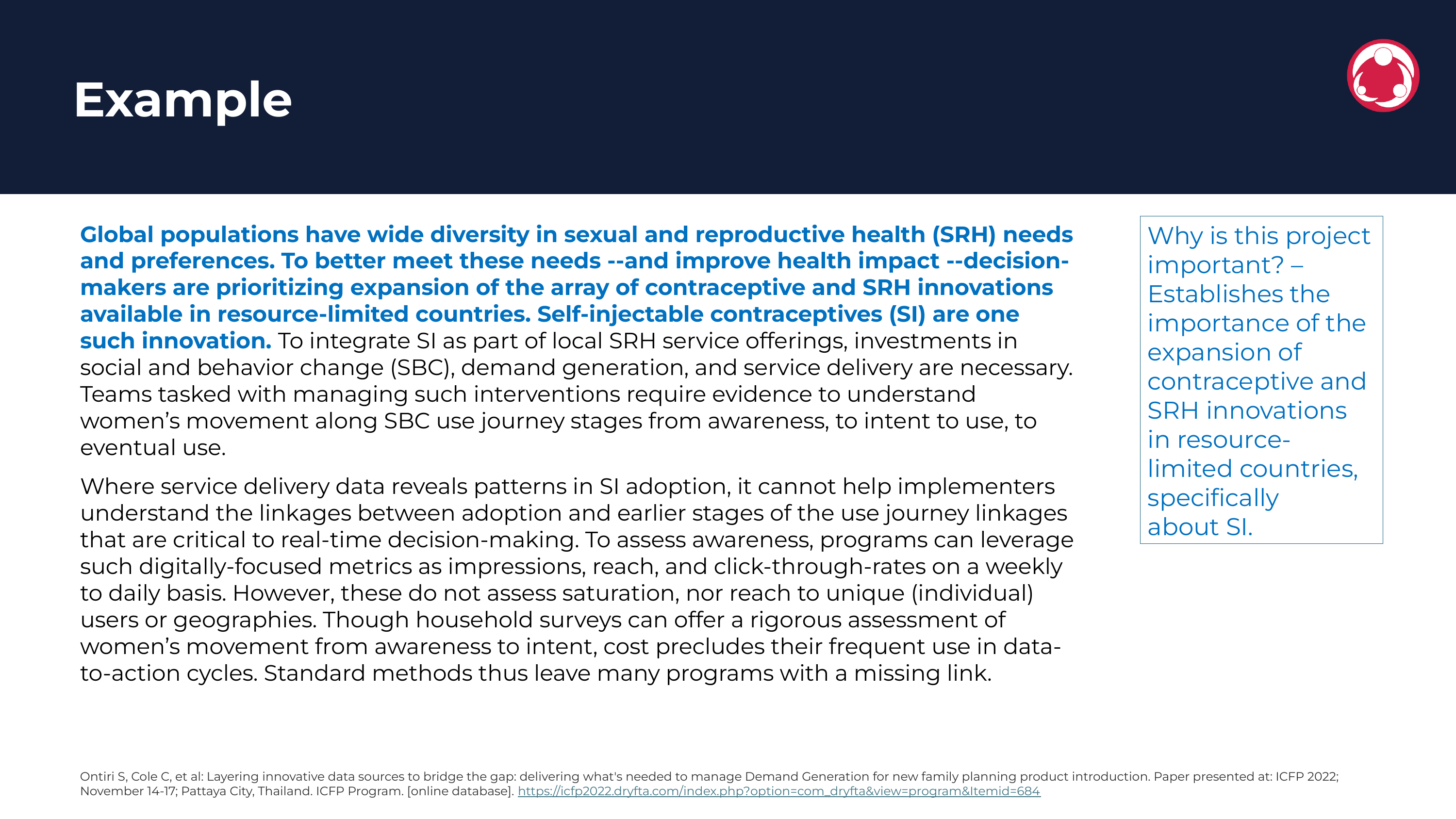

Example
Global populations have wide diversity in sexual and reproductive health (SRH) needs and preferences. To better meet these needs --and improve health impact --decision-makers are prioritizing expansion of the array of contraceptive and SRH innovations available in resource-limited countries. Self-injectable contraceptives (SI) are one such innovation. To integrate SI as part of local SRH service offerings, investments in social and behavior change (SBC), demand generation, and service delivery are necessary. Teams tasked with managing such interventions require evidence to understand women’s movement along SBC use journey stages from awareness, to intent to use, to eventual use.
Where service delivery data reveals patterns in SI adoption, it cannot help implementers understand the linkages between adoption and earlier stages of the use journey linkages that are critical to real-time decision-making. To assess awareness, programs can leverage such digitally-focused metrics as impressions, reach, and click-through-rates on a weekly to daily basis. However, these do not assess saturation, nor reach to unique (individual) users or geographies. Though household surveys can offer a rigorous assessment of women’s movement from awareness to intent, cost precludes their frequent use in data-to-action cycles. Standard methods thus leave many programs with a missing link.
Why is this project important? – Establishes the importance of the expansion of contraceptive and SRH innovations in resource-limited countries, specifically
about SI.
Ontiri S, Cole C, et al: Layering innovative data sources to bridge the gap: delivering what's needed to manage Demand Generation for new family planning product introduction. Paper presented at: ICFP 2022; November 14-17; Pattaya City, Thailand. ICFP Program. [online database]. https://icfp2022.dryfta.com/index.php?option=com_dryfta&view=program&Itemid=684